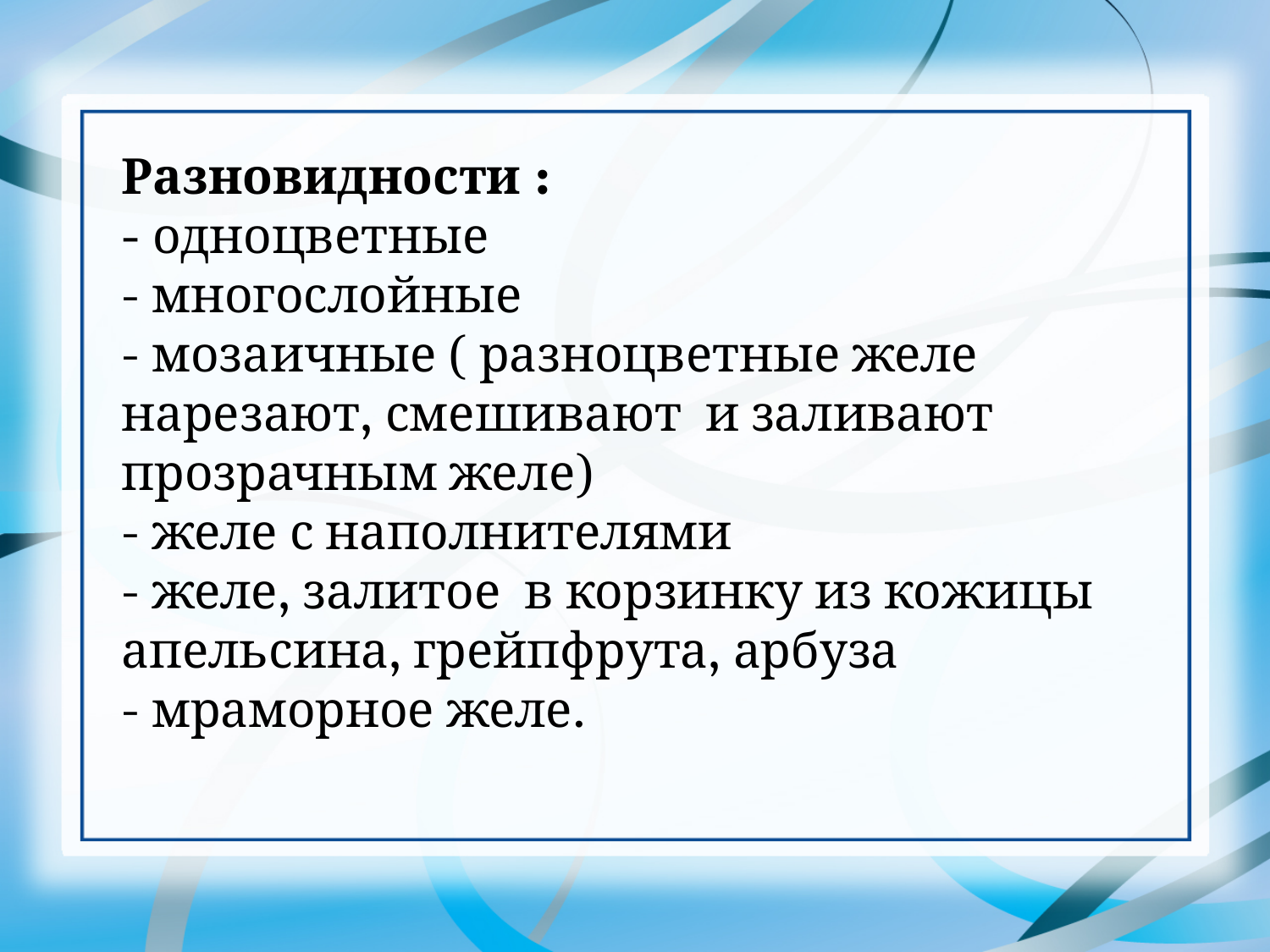

Разновидности :
- одноцветные
- многослойные
- мозаичные ( разноцветные желе нарезают, смешивают  и заливают прозрачным желе)
- желе с наполнителями
- желе, залитое  в корзинку из кожицы апельсина, грейпфрута, арбуза
- мраморное желе.